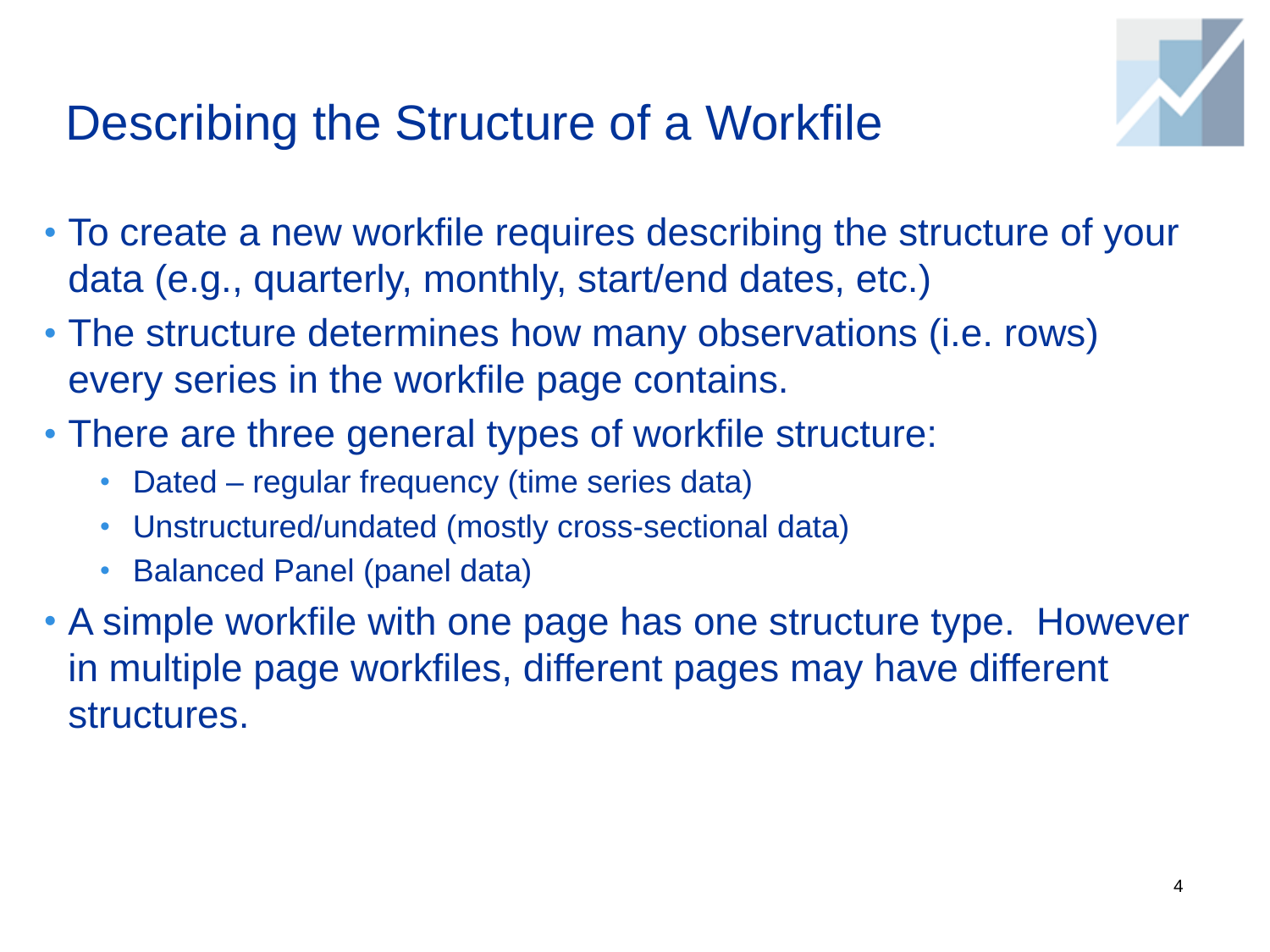

# Describing the Structure of a Workfile
To create a new workfile requires describing the structure of your data (e.g., quarterly, monthly, start/end dates, etc.)
The structure determines how many observations (i.e. rows) every series in the workfile page contains.
There are three general types of workfile structure:
 Dated – regular frequency (time series data)
 Unstructured/undated (mostly cross-sectional data)
 Balanced Panel (panel data)
A simple workfile with one page has one structure type.  However in multiple page workfiles, different pages may have different structures.

4